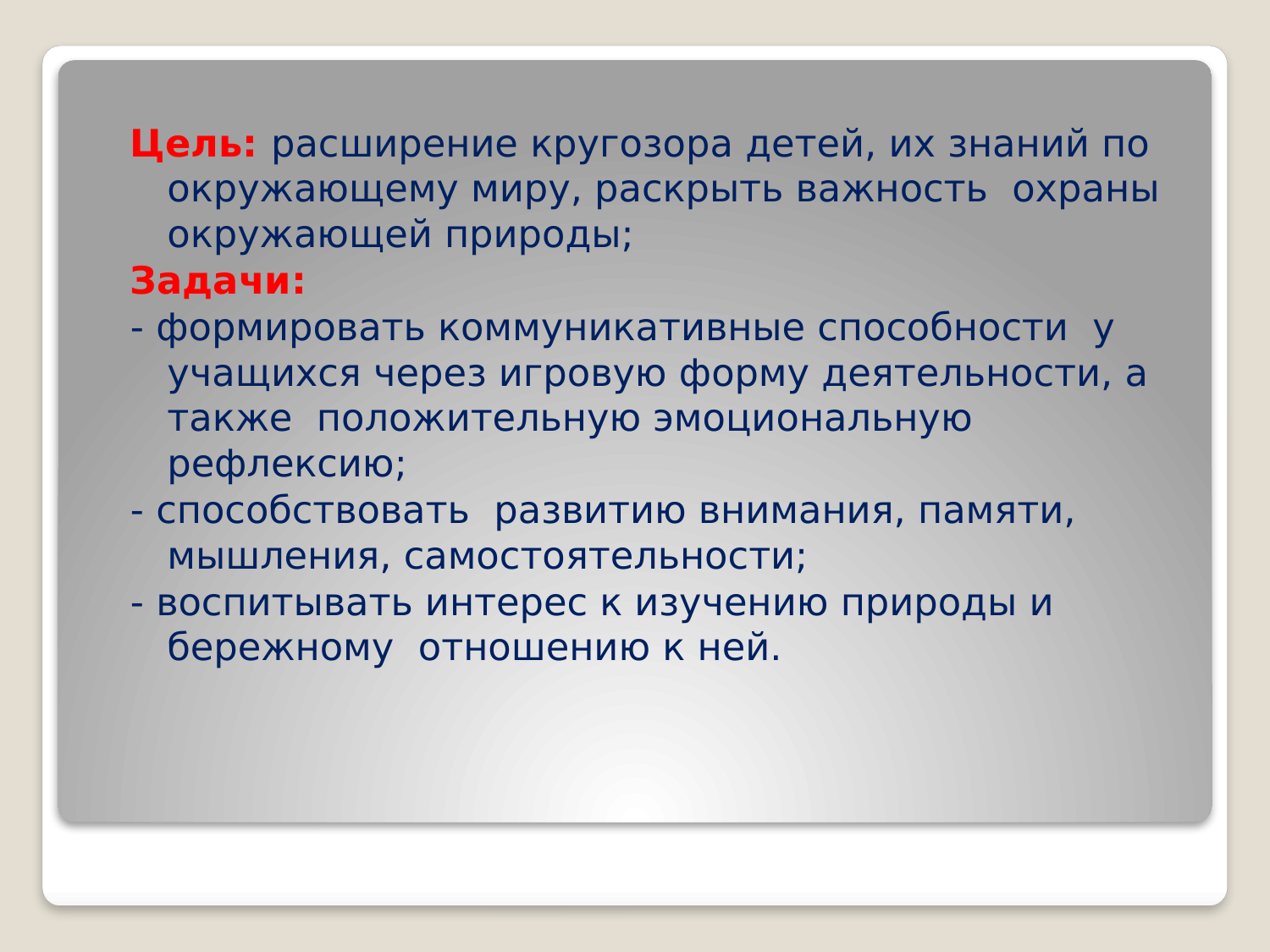

Цель: расширение кругозора детей, их знаний по окружающему миру, раскрыть важность  охраны окружающей природы;
Задачи:
- формировать коммуникативные способности  у учащихся через игровую форму деятельности, а также  положительную эмоциональную рефлексию;
- способствовать  развитию внимания, памяти, мышления, самостоятельности;
- воспитывать интерес к изучению природы и бережному  отношению к ней.

#